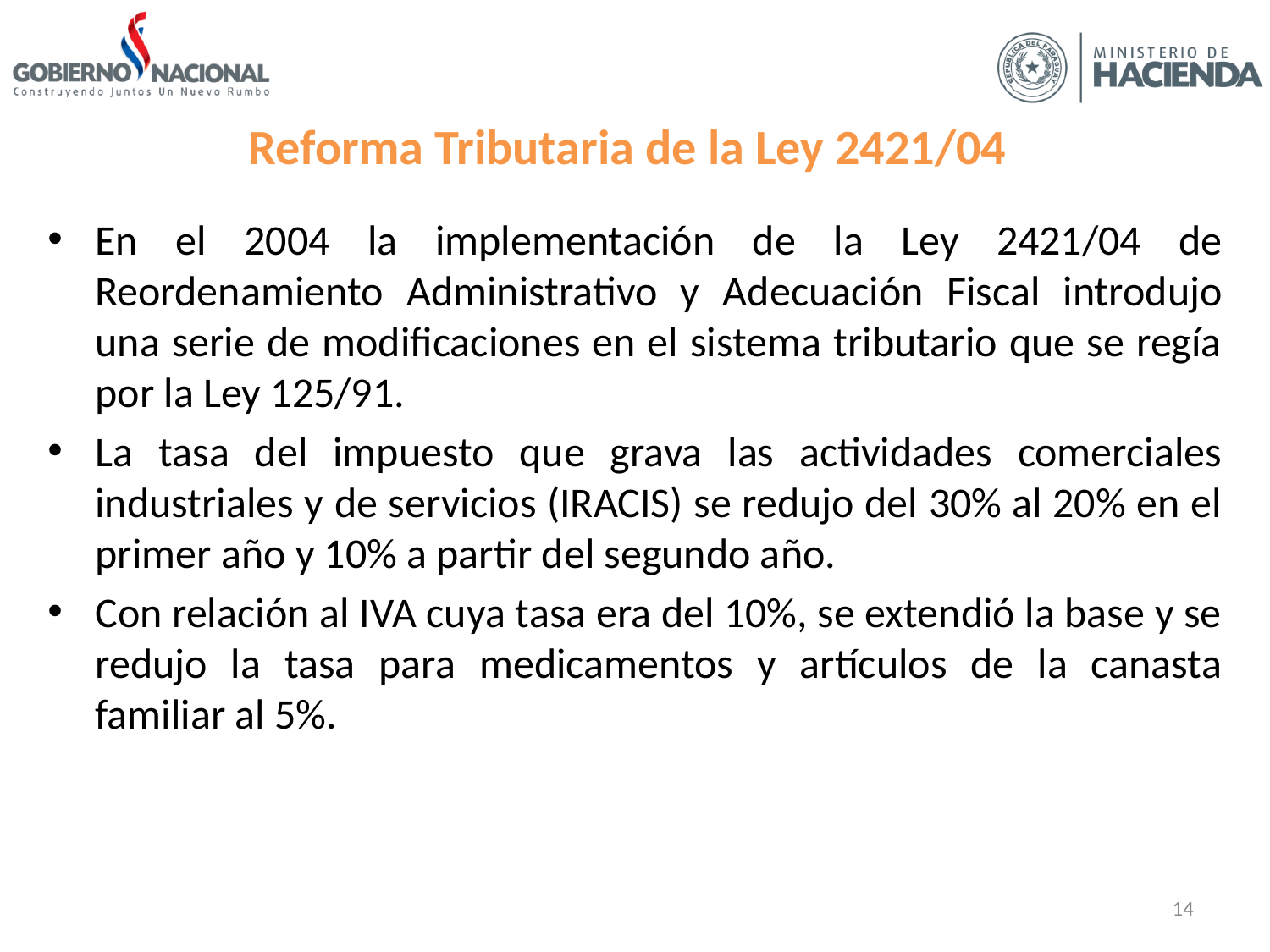

Reforma Tributaria de la Ley 2421/04
En el 2004 la implementación de la Ley 2421/04 de Reordenamiento Administrativo y Adecuación Fiscal introdujo una serie de modificaciones en el sistema tributario que se regía por la Ley 125/91.
La tasa del impuesto que grava las actividades comerciales industriales y de servicios (IRACIS) se redujo del 30% al 20% en el primer año y 10% a partir del segundo año.
Con relación al IVA cuya tasa era del 10%, se extendió la base y se redujo la tasa para medicamentos y artículos de la canasta familiar al 5%.

14